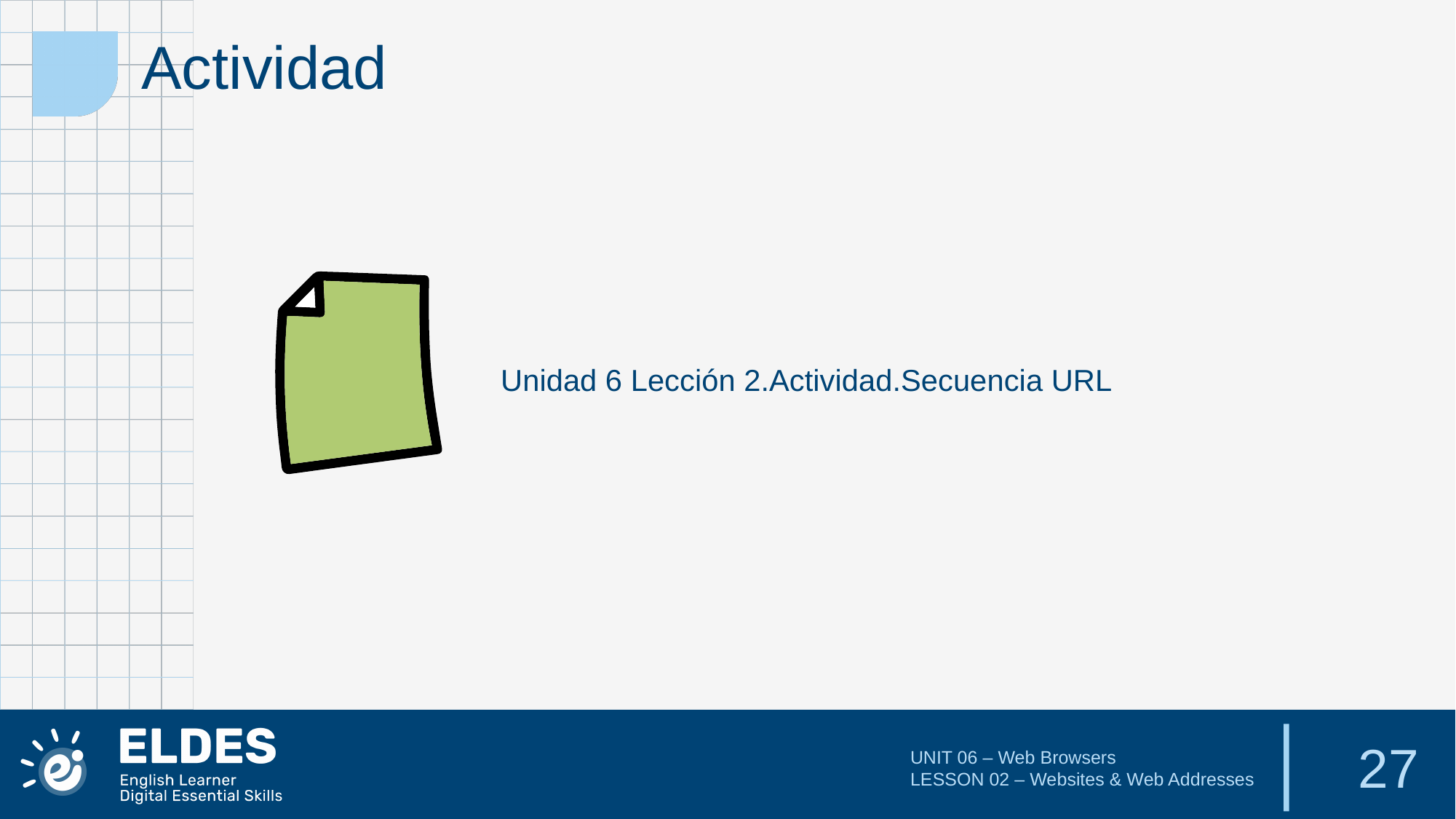

Actividad

Unidad 6 Lección 2.Actividad.Secuencia URL
27
UNIT 06 – Web Browsers
LESSON 02 – Websites & Web Addresses